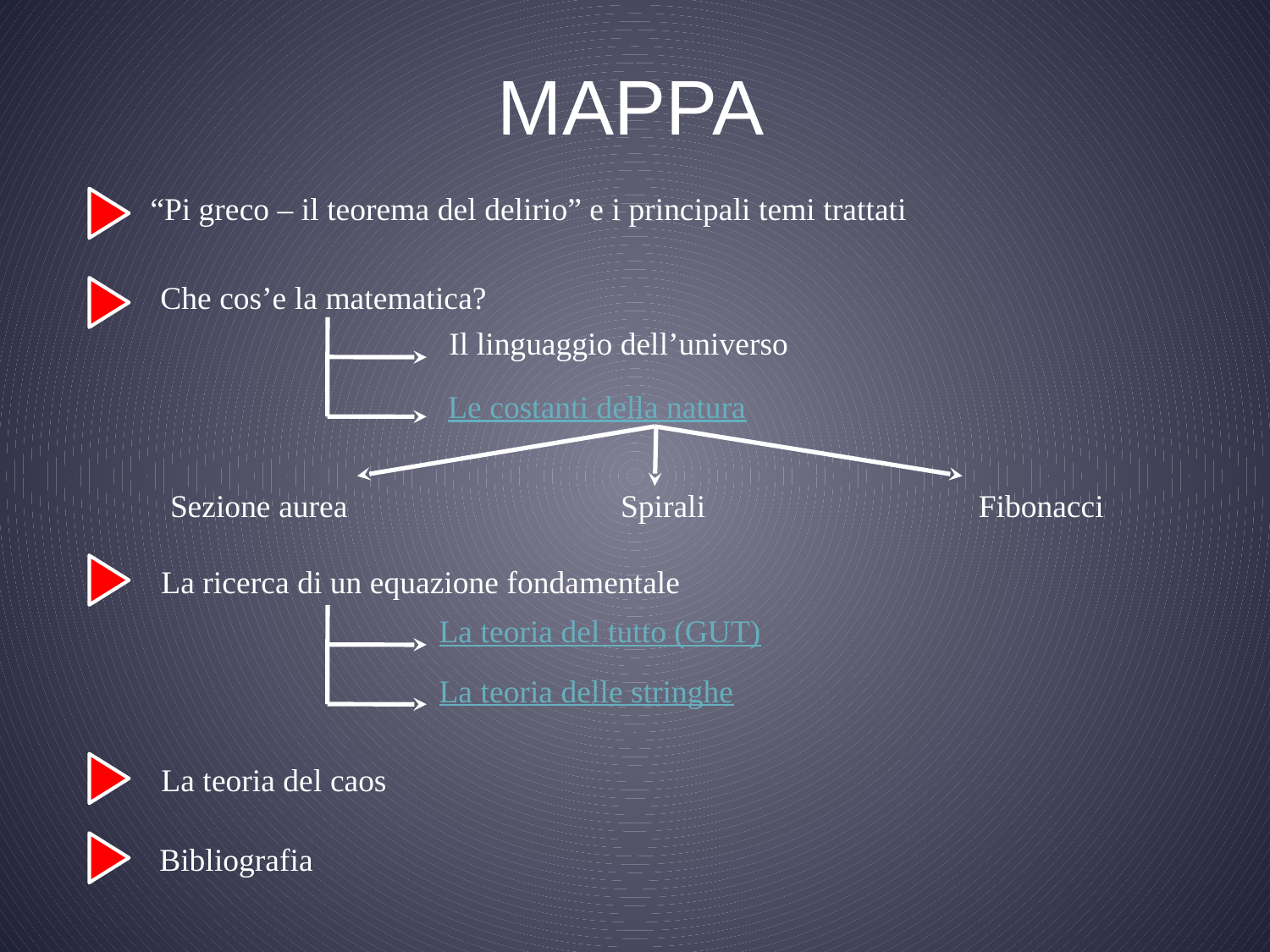

# MAPPA
      “Pi greco – il teorema del delirio” e i principali temi trattati

     Che cos’e la matematica?

Il linguaggio dell’universo
 Le costanti della natura
     Sezione aurea                                  Spirali                                  Fibonacci
La ricerca di un equazione fondamentale

La teoria del tutto (GUT)
La teoria delle stringhe
La teoria del caos

 Bibliografia